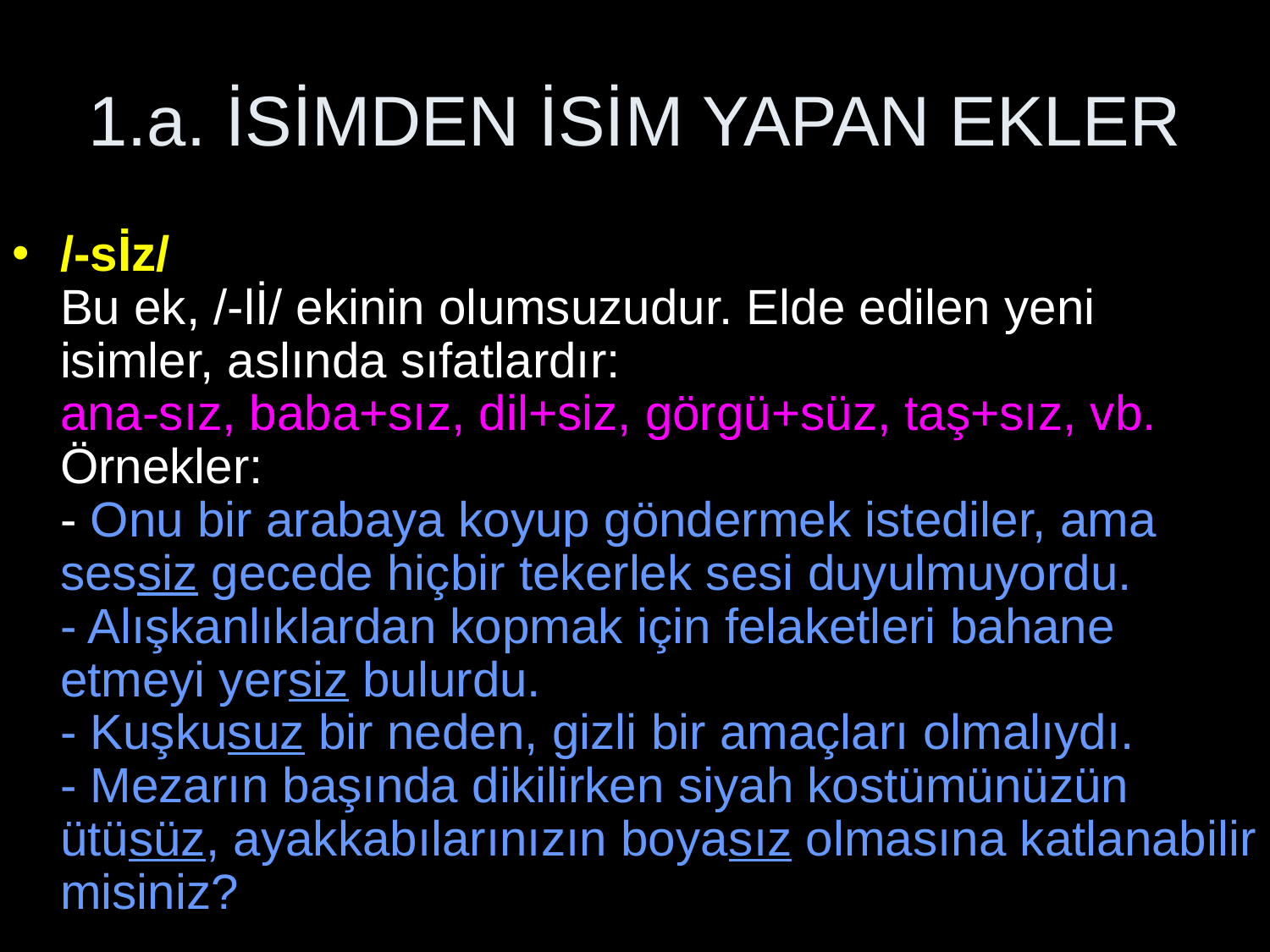

# 1.a. İSİMDEN İSİM YAPAN EKLER
/-sİz/
Bu ek, /-lİ/ ekinin olumsuzudur. Elde edilen yeni isimler, aslında sıfatlardır:
ana-sız, baba+sız, dil+siz, görgü+süz, taş+sız, vb.
Örnekler:
- Onu bir arabaya koyup göndermek istediler, ama sessiz gecede hiçbir tekerlek sesi duyulmuyordu.
- Alışkanlıklardan kopmak için felaketleri bahane etmeyi yersiz bulurdu.
- Kuşkusuz bir neden, gizli bir amaçları olmalıydı.
- Mezarın başında dikilirken siyah kostümünüzün ütüsüz, ayakkabılarınızın boyasız olmasına katlanabilir misiniz?